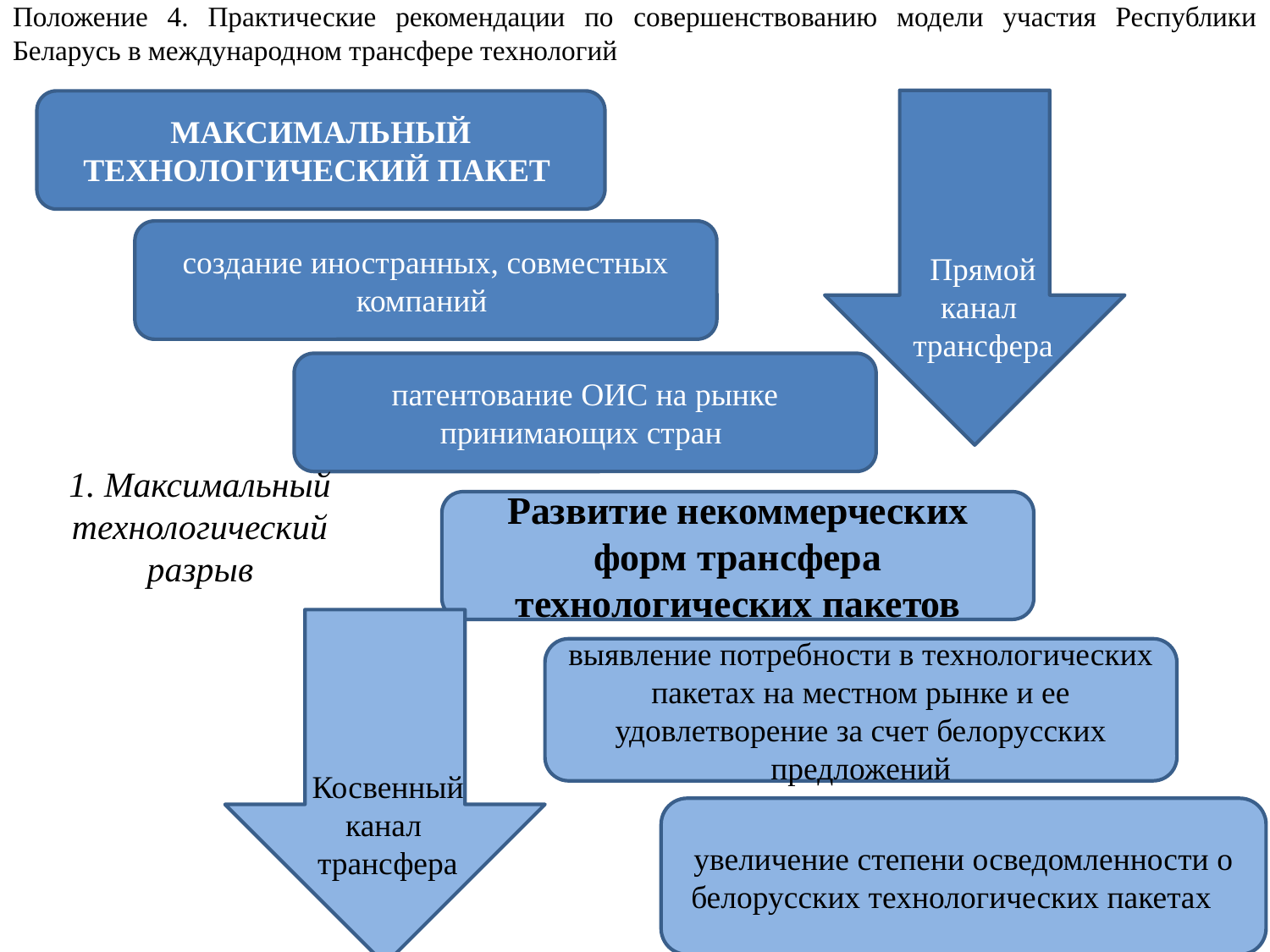

Положение 4. Практические рекомендации по совершенствованию модели участия Республики Беларусь в международном трансфере технологий

Прямой канал
трансфера
МАКСИМАЛЬНЫЙ ТЕХНОЛОГИЧЕСКИЙ ПАКЕТ
создание иностранных, совместных компаний
патентование ОИС на рынке принимающих стран
1. Максимальный технологический разрыв
Развитие некоммерческих форм трансфера технологических пакетов

Косвенный канал
трансфера
выявление потребности в технологических пакетах на местном рынке и ее удовлетворение за счет белорусских предложений
увеличение степени осведомленности о белорусских технологических пакетах
45